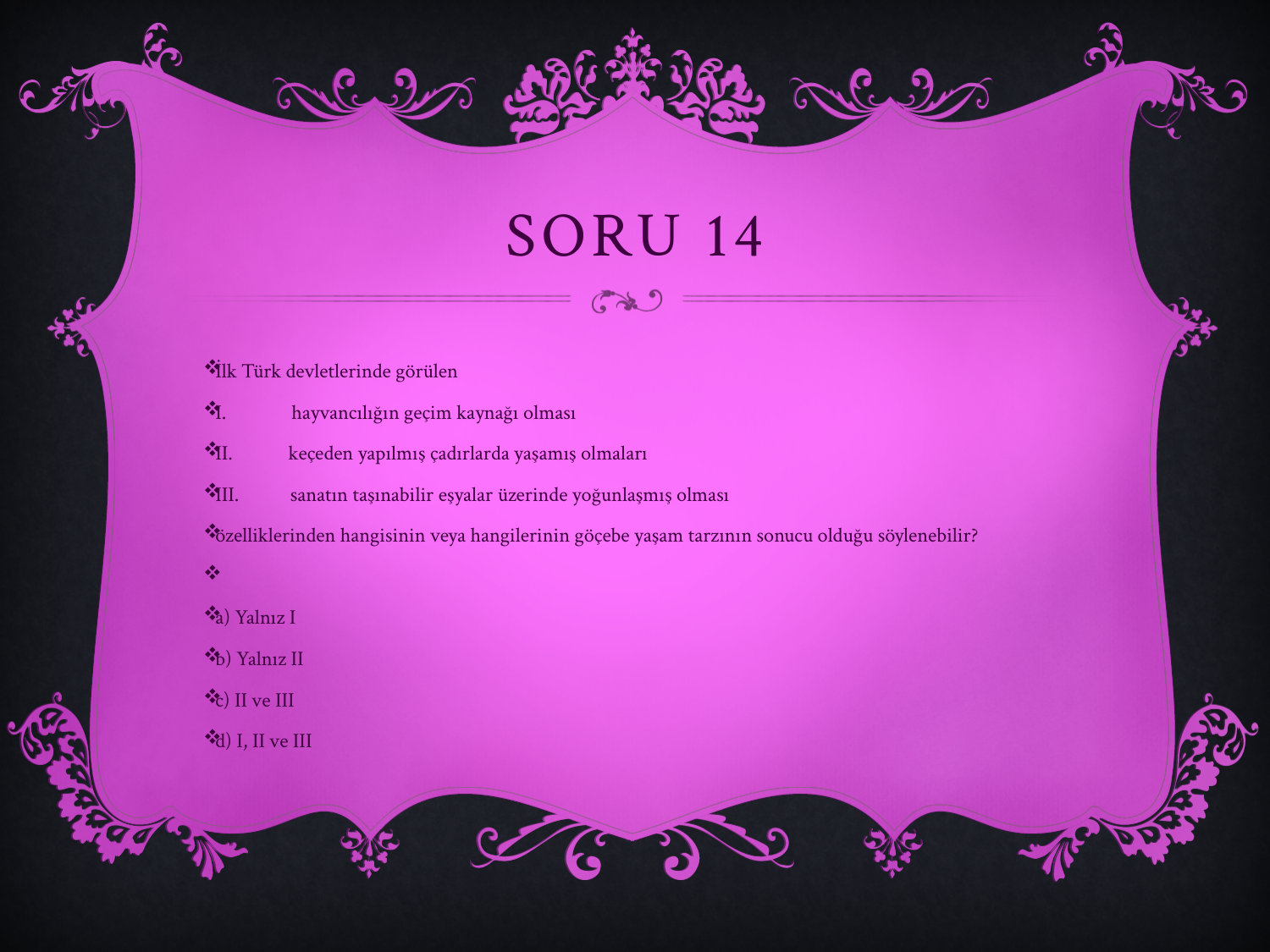

# SORU 14
İlk Türk devletlerinde görülen
I.              hayvancılığın geçim kaynağı olması
II.            keçeden yapılmış çadırlarda yaşamış olmaları
III.           sanatın taşınabilir eşyalar üzerinde yoğunlaşmış olması
özelliklerinden hangisinin veya hangilerinin göçebe yaşam tarzının sonucu olduğu söylenebilir?

a) Yalnız I
b) Yalnız II
c) II ve III
d) I, II ve III